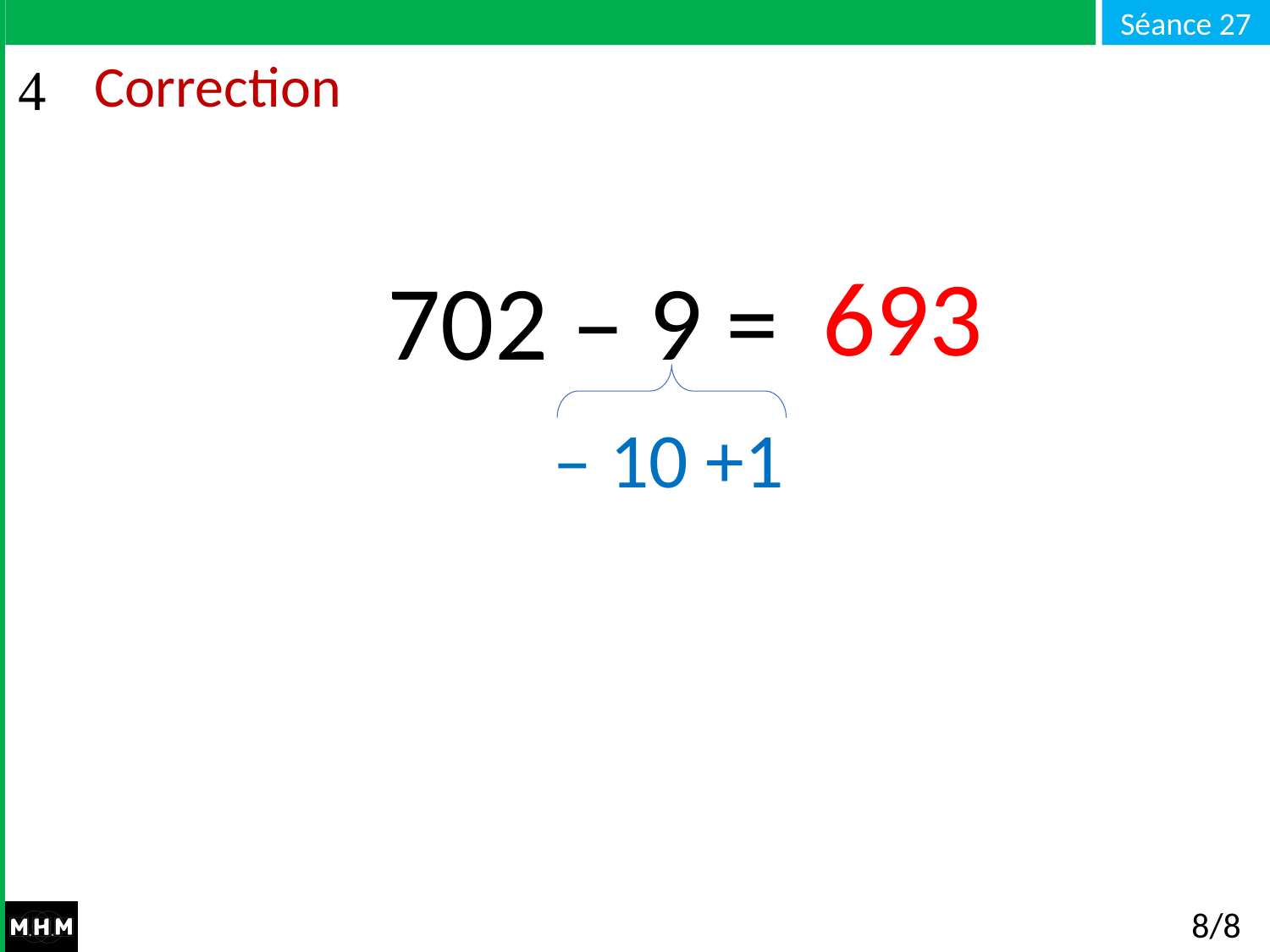

# Correction
693
702 – 9 =

– 10 +1
8/8